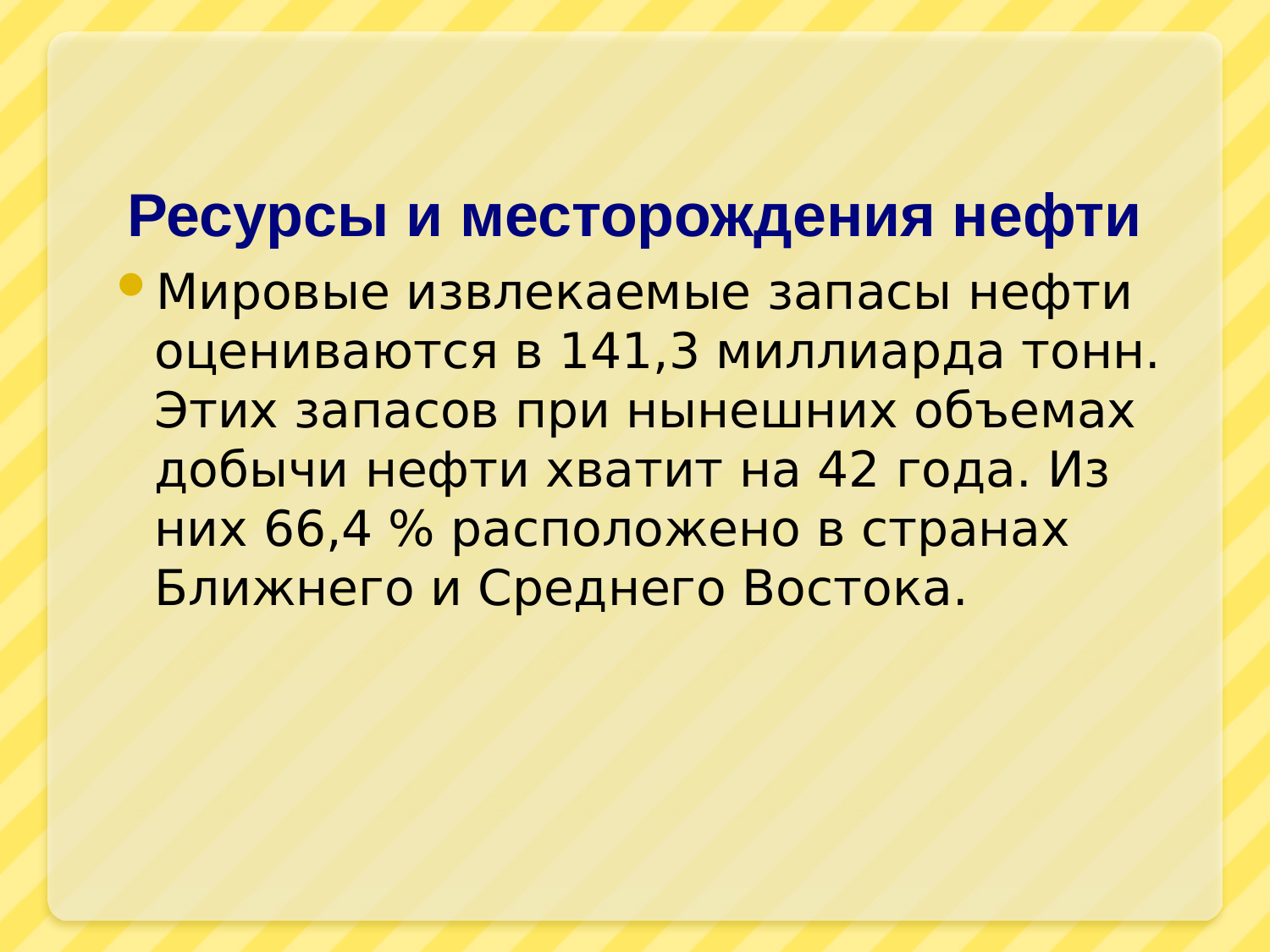

# Ресурсы и месторождения нефти
Мировые извлекаемые запасы нефти оцениваются в 141,3 миллиарда тонн. Этих запасов при нынешних объемах добычи нефти хватит на 42 года. Из них 66,4 % расположено в странах Ближнего и Среднего Востока.